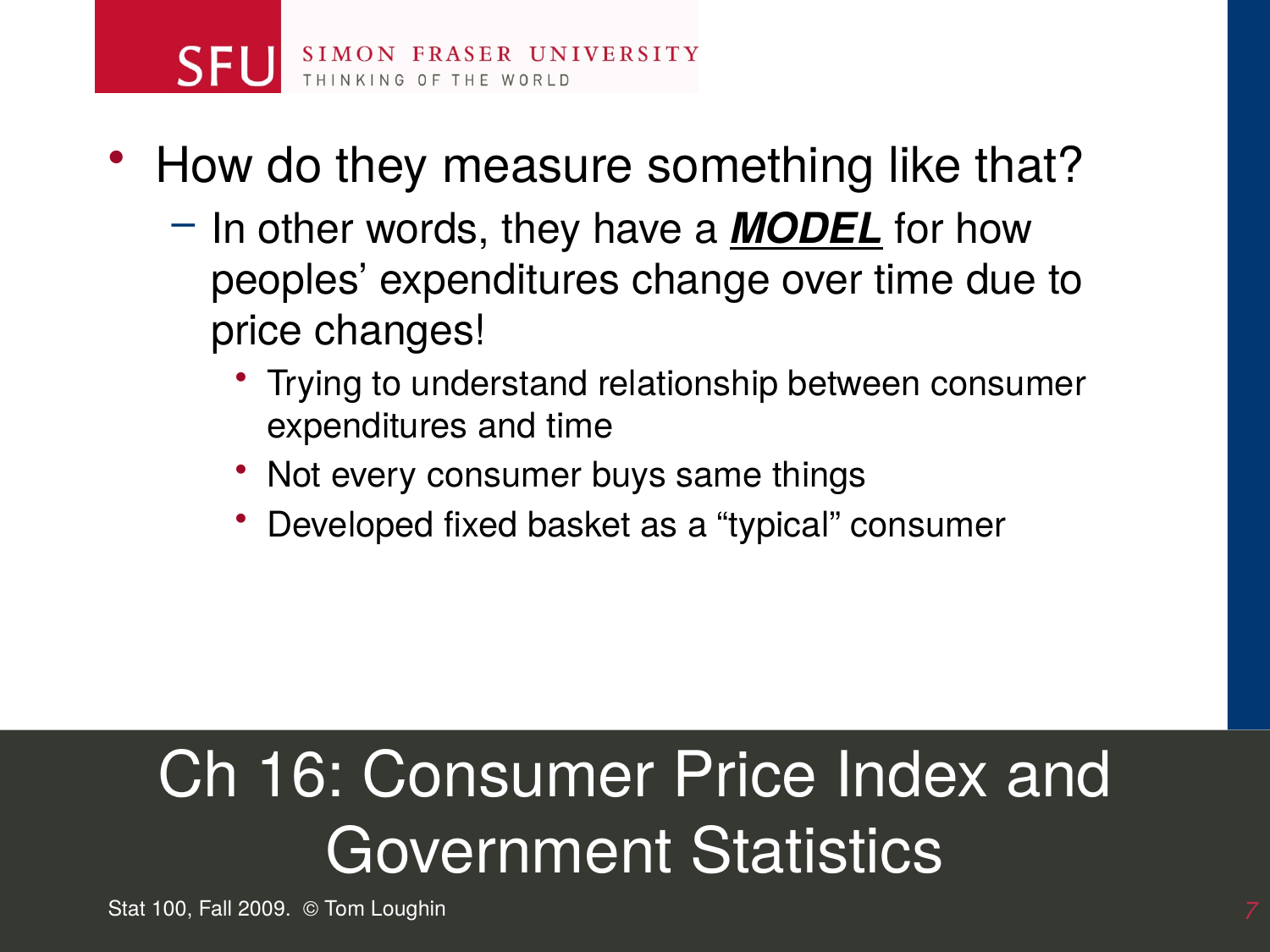

How do they measure something like that?
In other words, they have a MODEL for how peoples’ expenditures change over time due to price changes!
Trying to understand relationship between consumer expenditures and time
Not every consumer buys same things
Developed fixed basket as a “typical” consumer

# Ch 16: Consumer Price Index and Government Statistics
Stat 100, Fall 2009.  © Tom Loughin
7